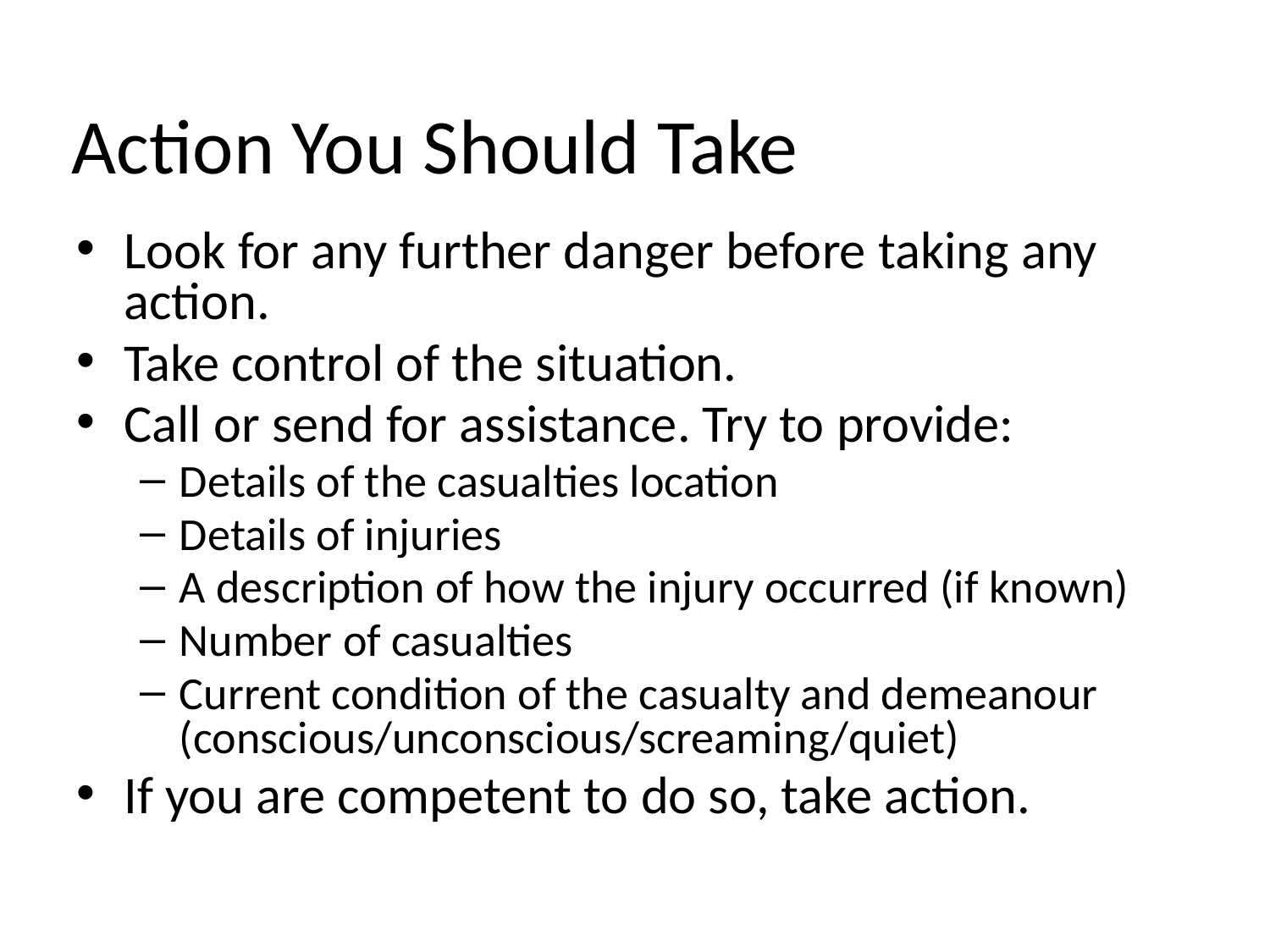

# Action You Should Take
Look for any further danger before taking any action.
Take control of the situation.
Call or send for assistance. Try to provide:
Details of the casualties location
Details of injuries
A description of how the injury occurred (if known)
Number of casualties
Current condition of the casualty and demeanour (conscious/unconscious/screaming/quiet)
If you are competent to do so, take action.